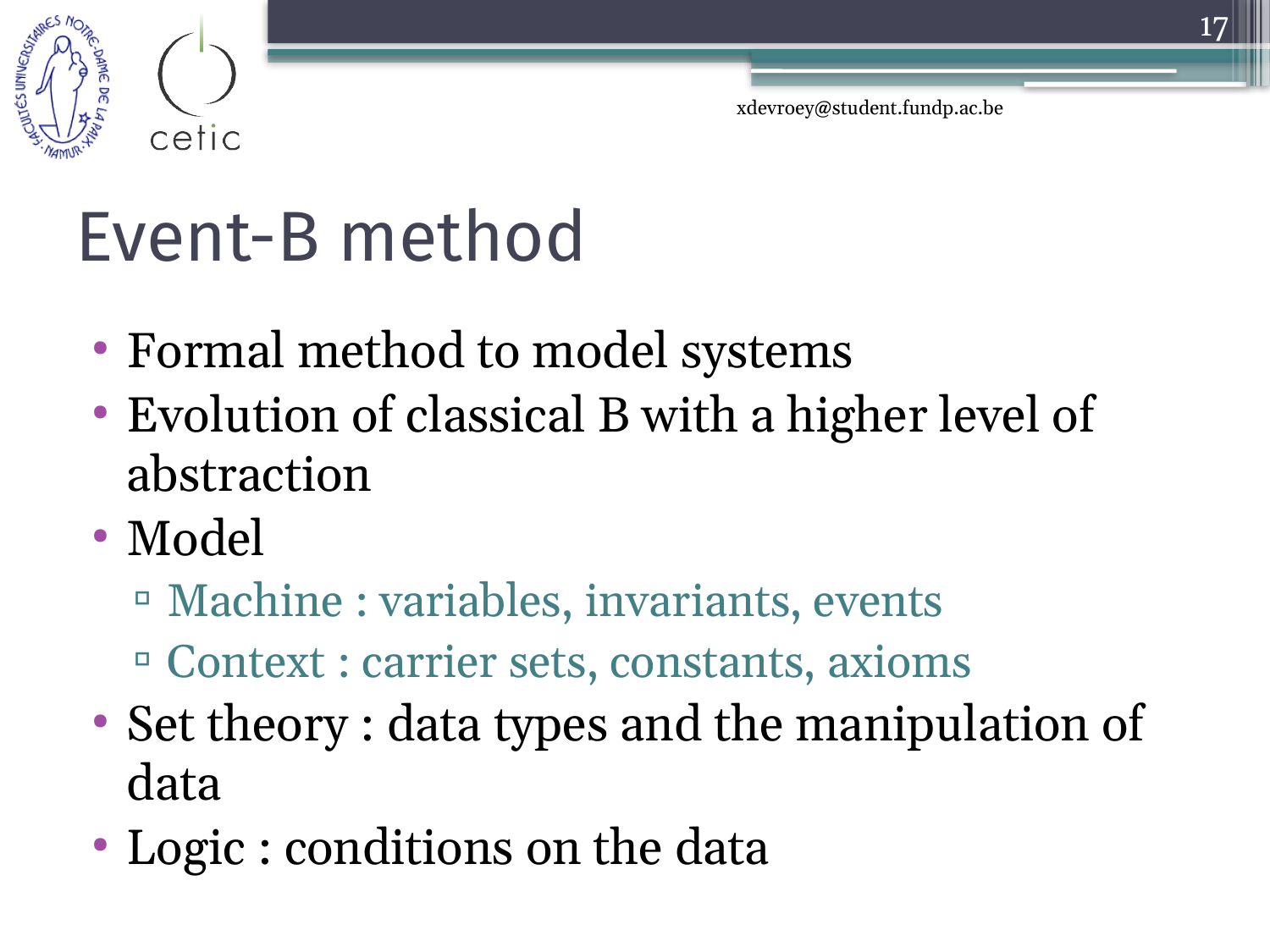

17
xdevroey@student.fundp.ac.be
# Event-B method
Formal method to model systems
Evolution of classical B with a higher level of abstraction
Model
Machine : variables, invariants, events
Context : carrier sets, constants, axioms
Set theory : data types and the manipulation of data
Logic : conditions on the data